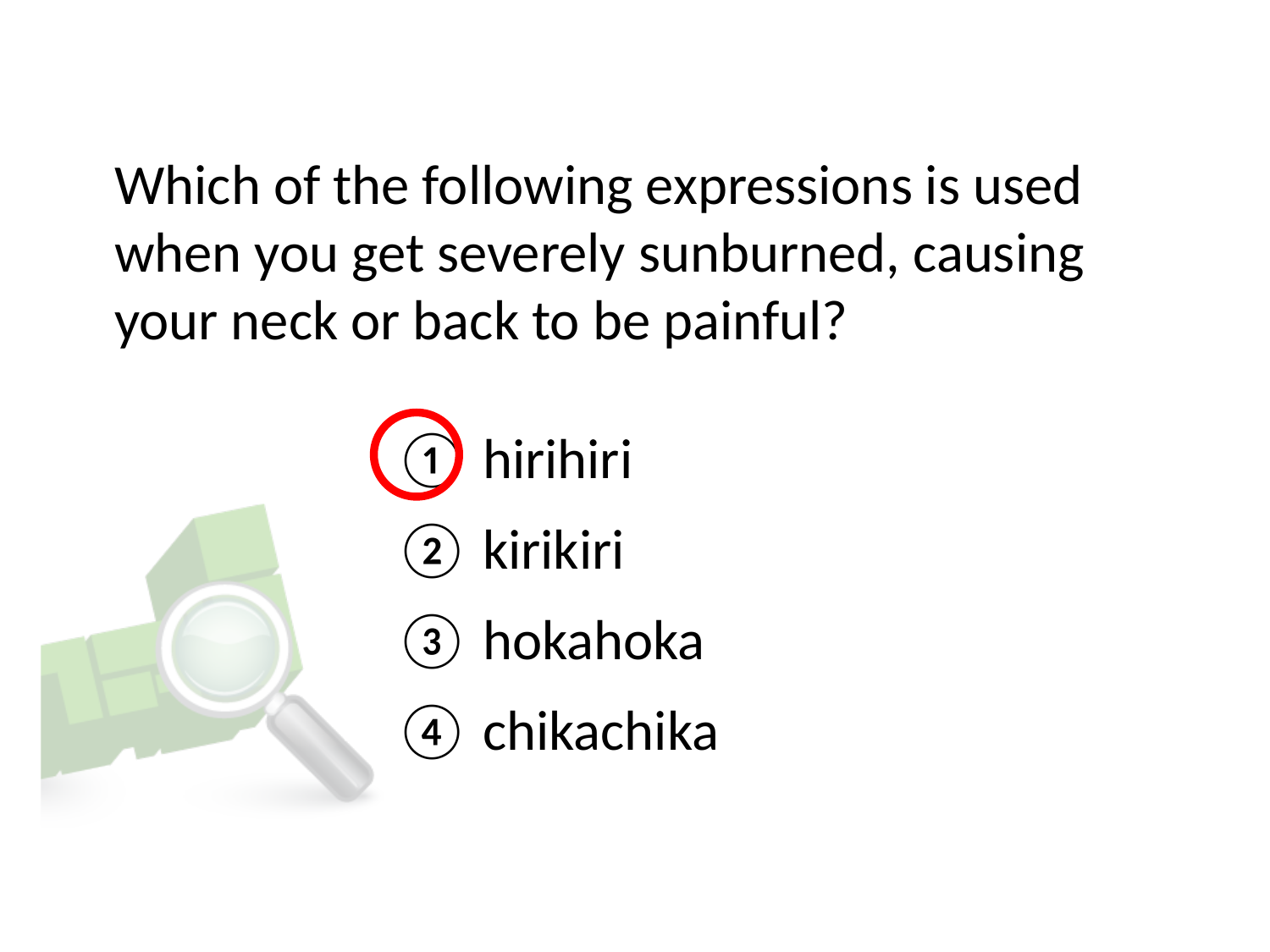

# Which of the following expressions is used when you get severely sunburned, causing your neck or back to be painful?

① hirihiri
② kirikiri
③ hokahoka
④ chikachika